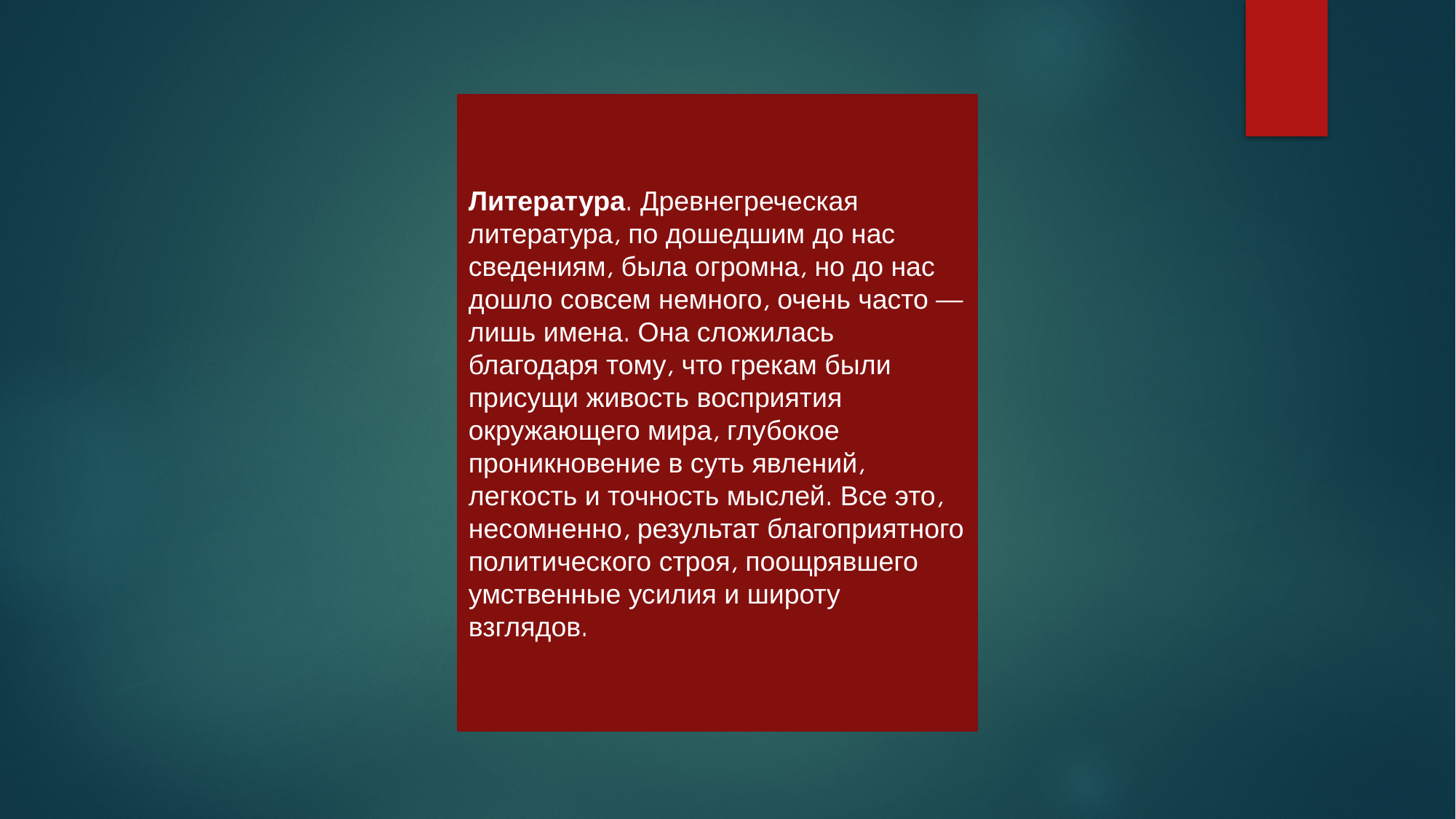

Литература. Древнегреческая литература, по дошедшим до нас сведениям, была огромна, но до нас дошло совсем немного, очень часто — лишь имена. Она сложилась благодаря тому, что грекам были присущи живость восприятия окружающего мира, глубокое проникновение в суть явлений, легкость и точность мыслей. Все это, несомненно, результат благоприятного политического строя, поощрявшего умственные усилия и широту взглядов.